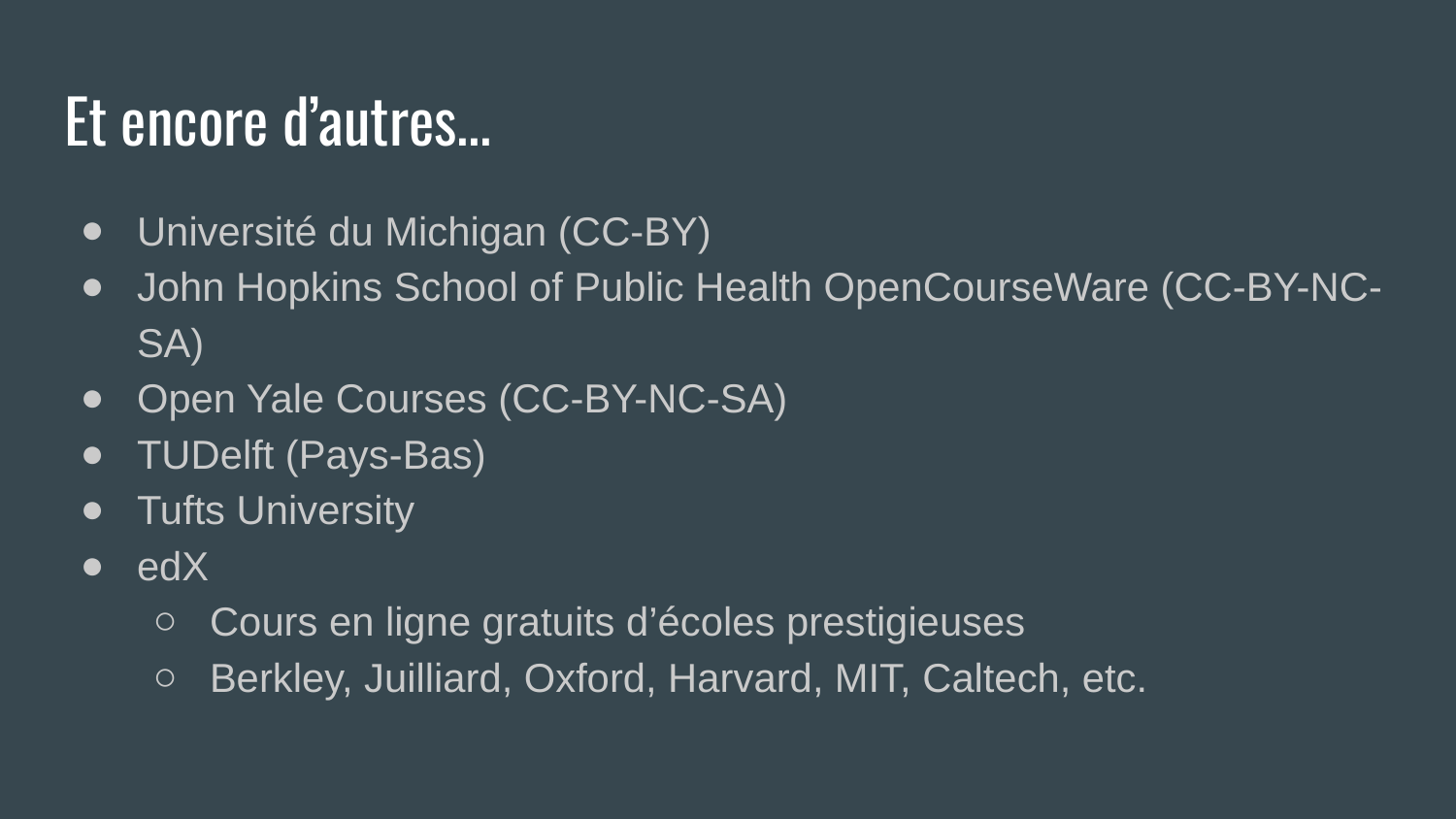

# Et encore d’autres...
Université du Michigan (CC-BY)
John Hopkins School of Public Health OpenCourseWare (CC-BY-NC-SA)
Open Yale Courses (CC-BY-NC-SA)
TUDelft (Pays-Bas)
Tufts University
edX
Cours en ligne gratuits d’écoles prestigieuses
Berkley, Juilliard, Oxford, Harvard, MIT, Caltech, etc.